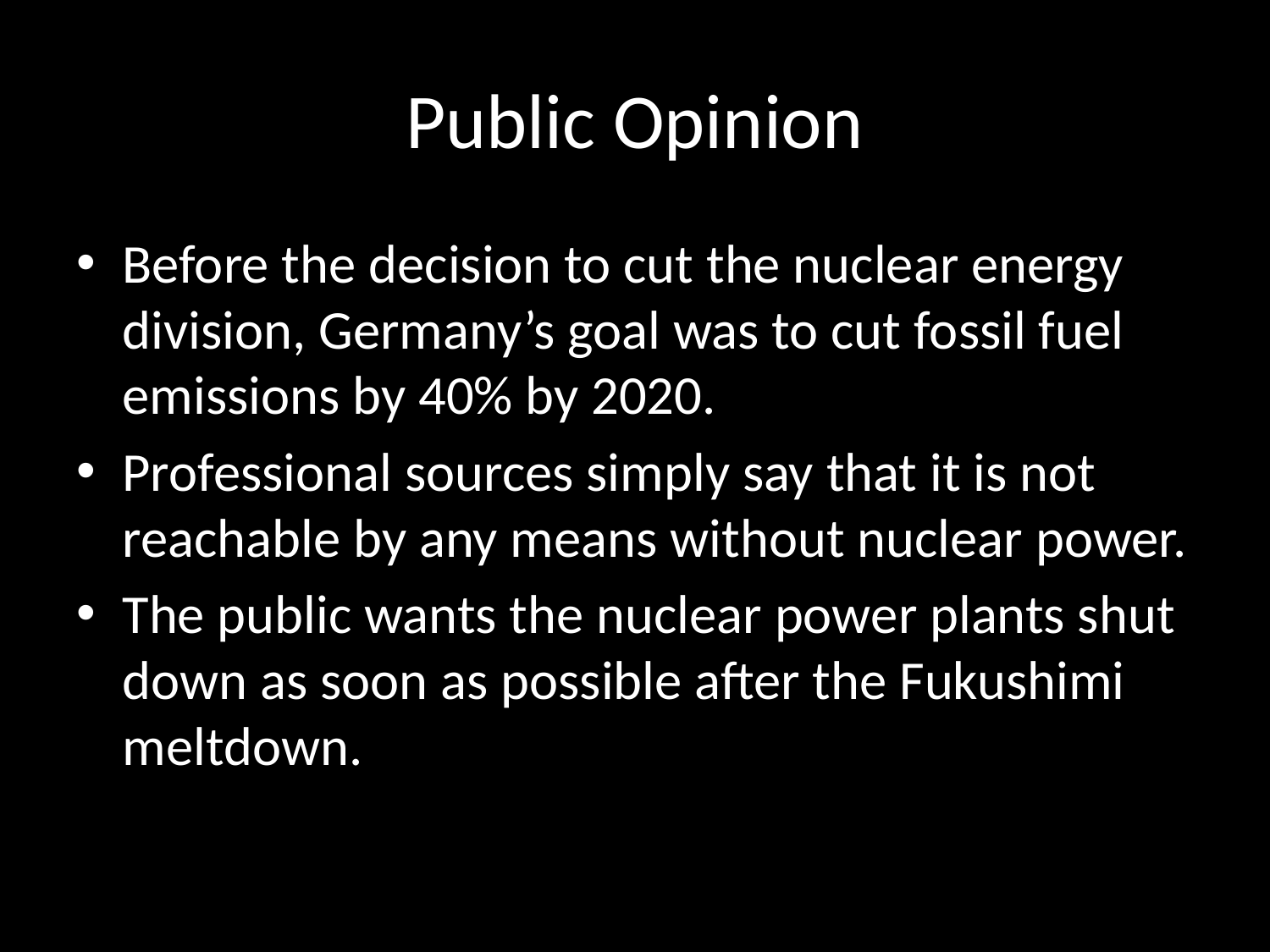

# Public Opinion
Before the decision to cut the nuclear energy division, Germany’s goal was to cut fossil fuel emissions by 40% by 2020.
Professional sources simply say that it is not reachable by any means without nuclear power.
The public wants the nuclear power plants shut down as soon as possible after the Fukushimi meltdown.